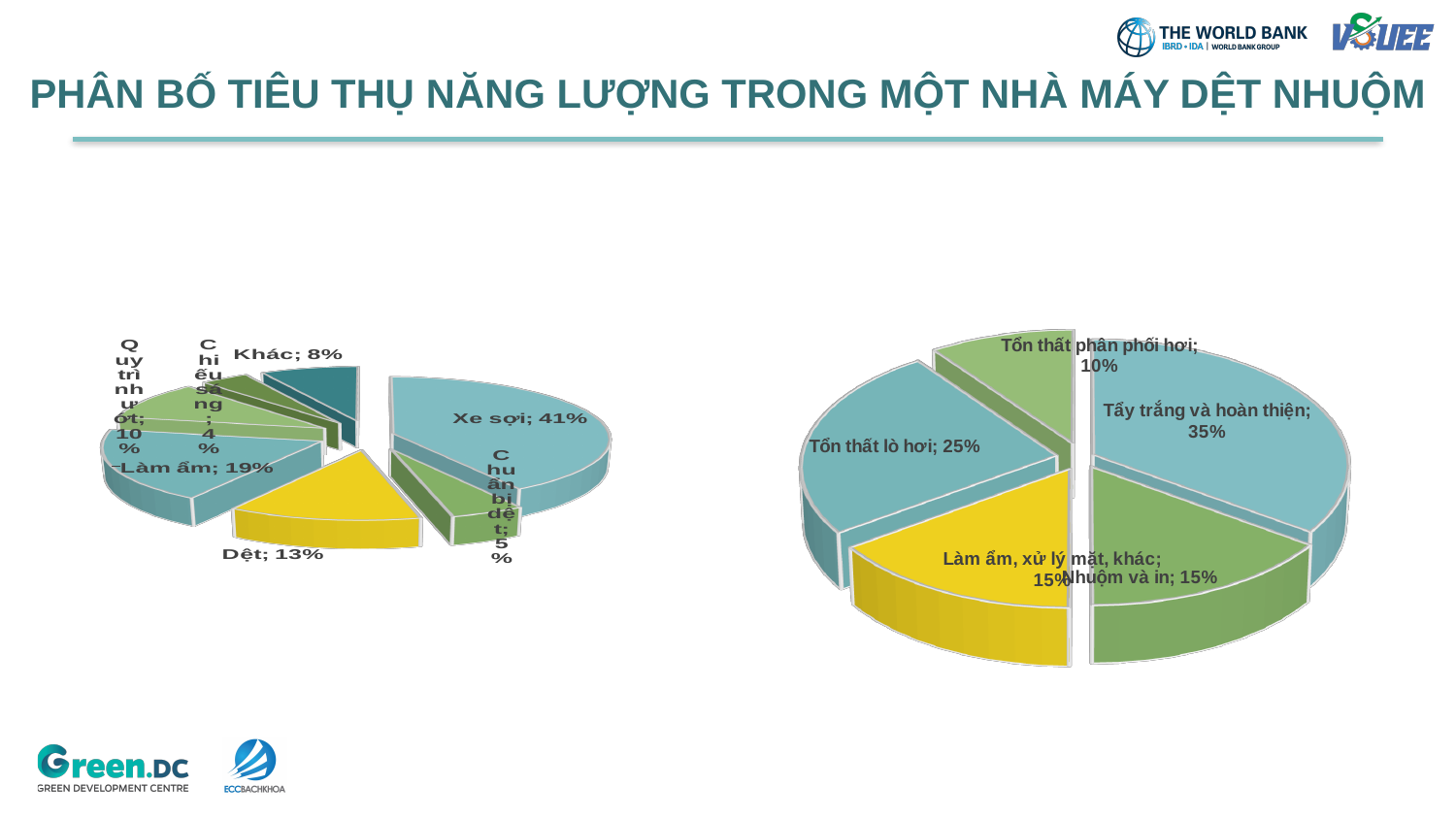

# PHÂN BỐ TIÊU THỤ NĂNG LƯỢNG TRONG MỘT NHÀ MÁY DỆT NHUỘM

[unsupported chart]

[unsupported chart]